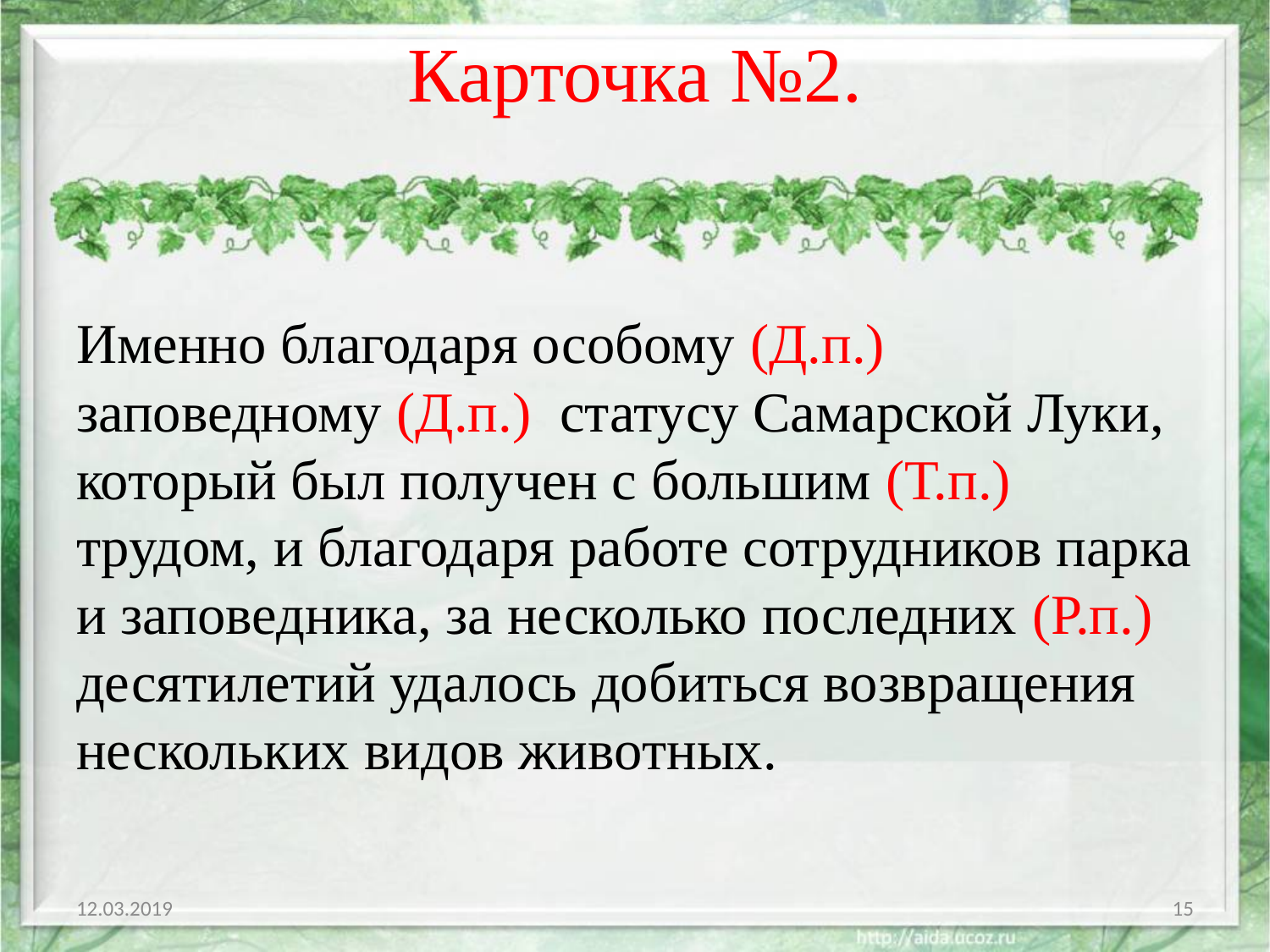

# Карточка №2.

Именно благодаря особому (Д.п.) заповедному (Д.п.)  статусу Самарской Луки, который был получен с большим (Т.п.) трудом, и благодаря работе сотрудников парка и заповедника, за несколько последних (Р.п.) десятилетий удалось добиться возвращения нескольких видов животных.
12.03.2019
15